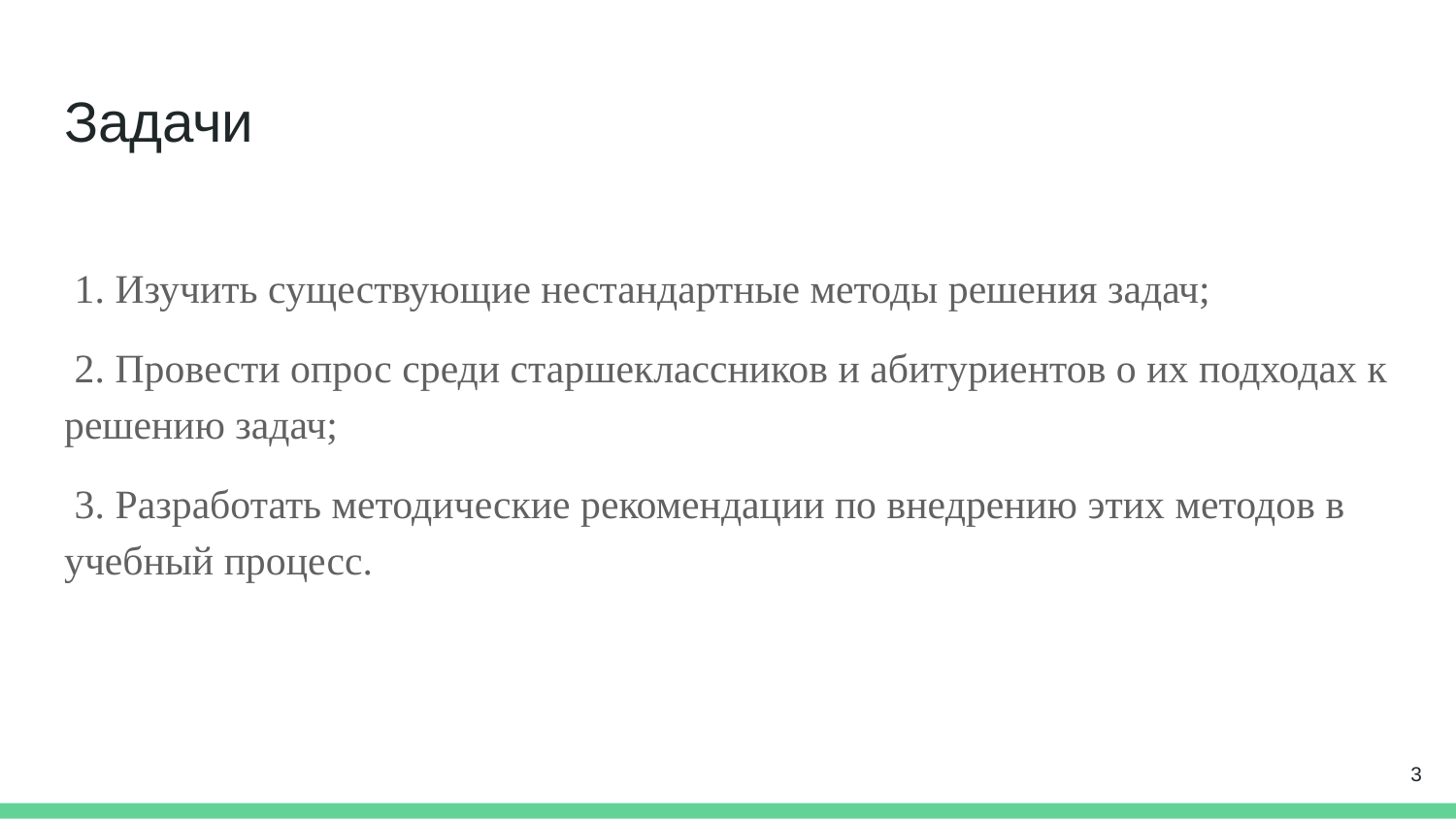

# Задачи
 1. Изучить существующие нестандартные методы решения задач;
 2. Провести опрос среди старшеклассников и абитуриентов о их подходах к решению задач;
 3. Разработать методические рекомендации по внедрению этих методов в учебный процесс.
3